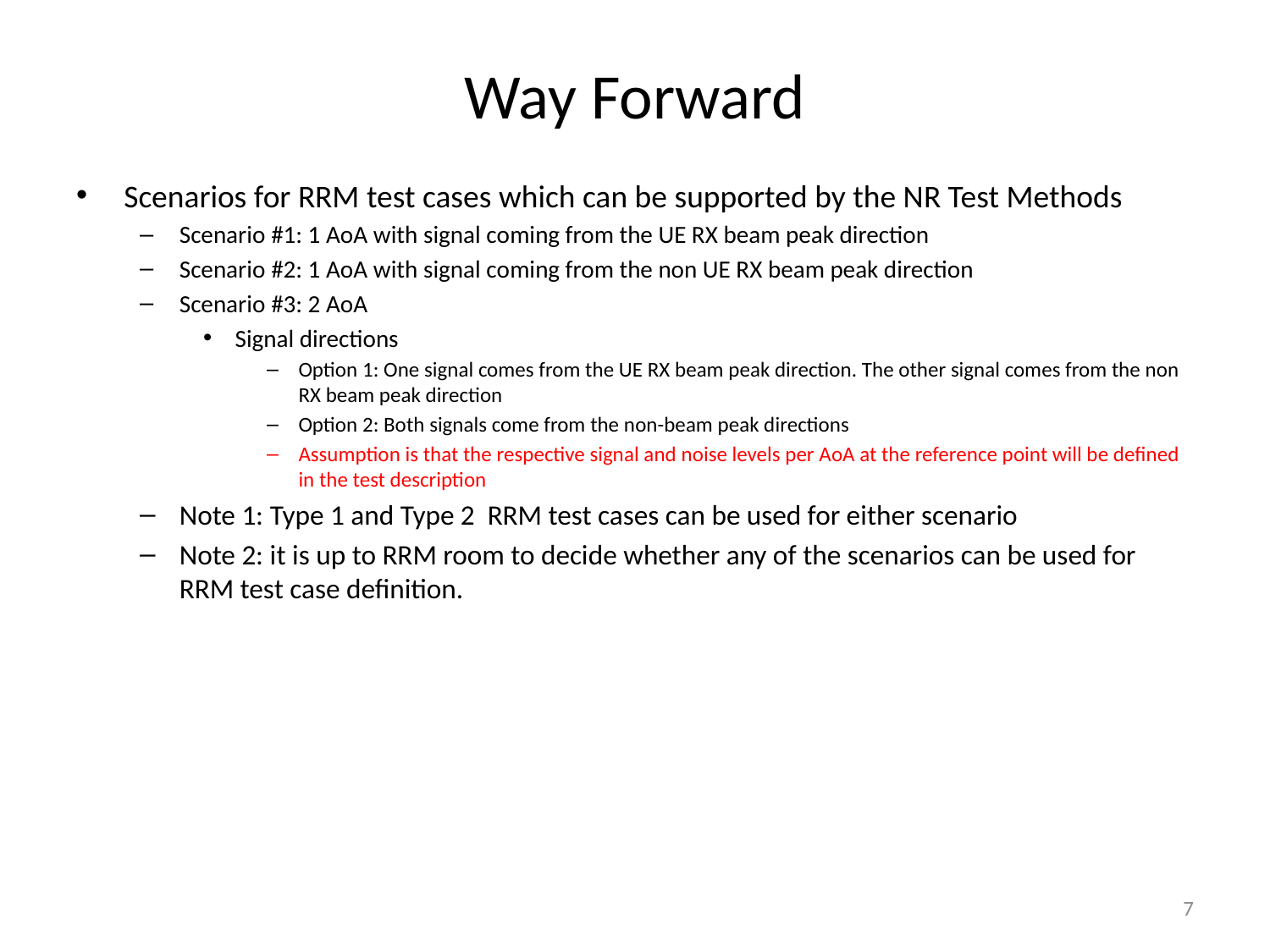

# Way Forward
Scenarios for RRM test cases which can be supported by the NR Test Methods
Scenario #1: 1 AoA with signal coming from the UE RX beam peak direction
Scenario #2: 1 AoA with signal coming from the non UE RX beam peak direction
Scenario #3: 2 AoA
Signal directions
Option 1: One signal comes from the UE RX beam peak direction. The other signal comes from the non RX beam peak direction
Option 2: Both signals come from the non-beam peak directions
Assumption is that the respective signal and noise levels per AoA at the reference point will be defined in the test description
Note 1: Type 1 and Type 2  RRM test cases can be used for either scenario
Note 2: it is up to RRM room to decide whether any of the scenarios can be used for RRM test case definition.

7